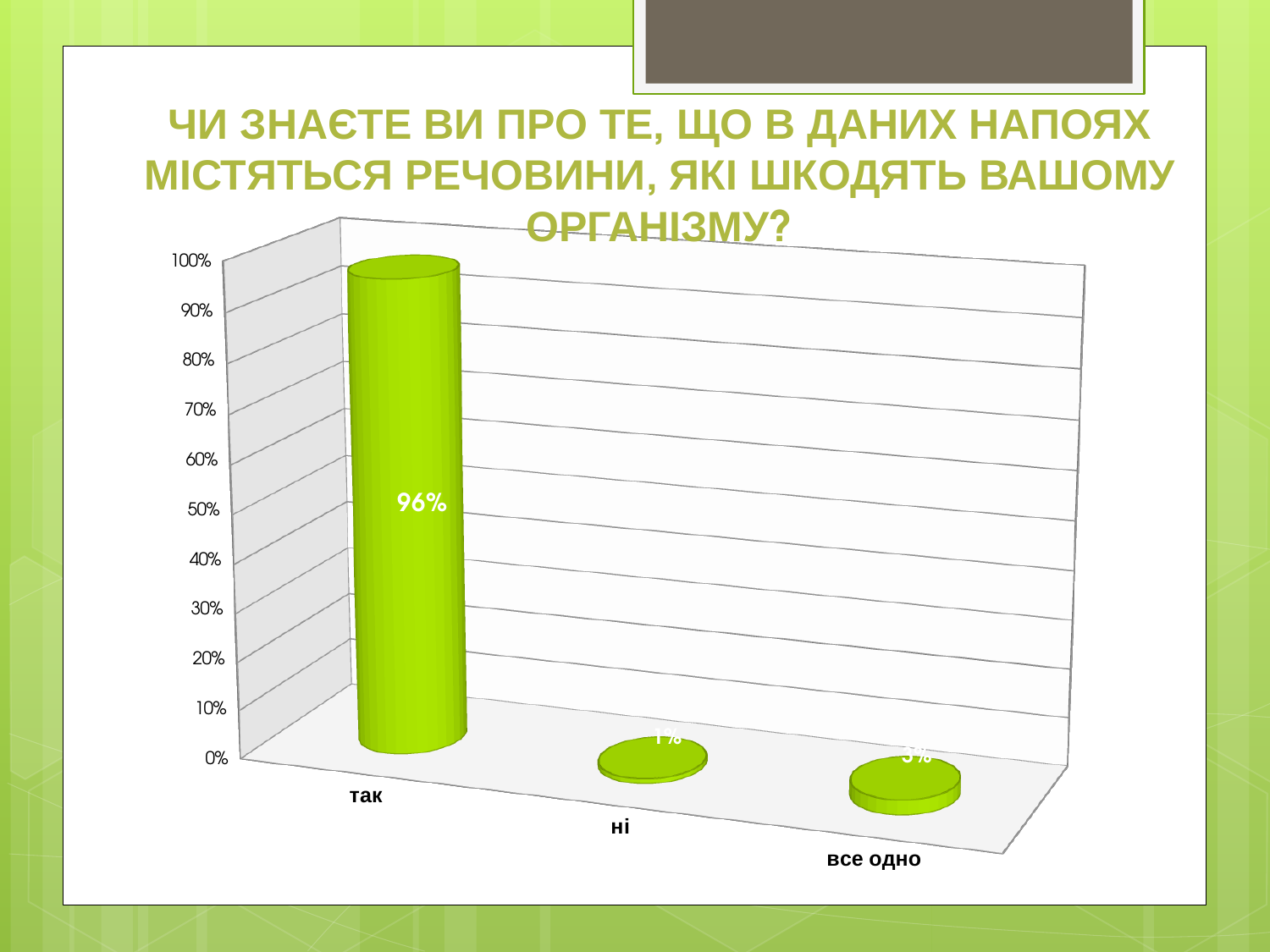

# Чи знаєте ви про те, що в даних напоях містяться речовини, які шкодять вашому організму?

[unsupported chart]